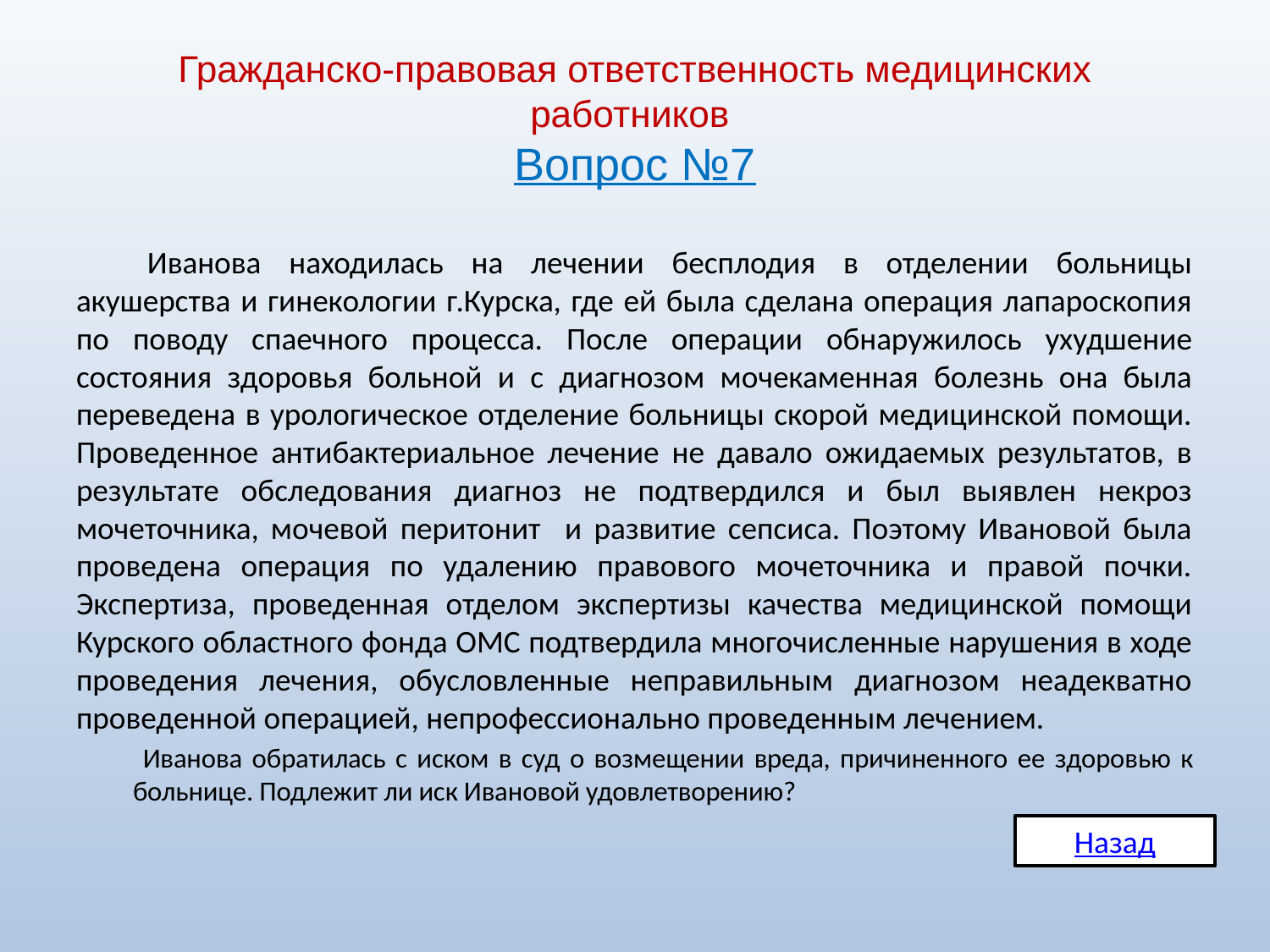

# Гражданско-правовая ответственность медицинских работников Вопрос №7
	Иванова находилась на лечении бесплодия в отделении больницы акушерства и гинекологии г.Курска, где ей была сделана операция лапароскопия по поводу спаечного процесса. После операции обнаружилось ухудшение состояния здоровья больной и с диагнозом мочекаменная болезнь она была переведена в урологическое отделение больницы скорой медицинской помощи. Проведенное антибактериальное лечение не давало ожидаемых результатов, в результате обследования диагноз не подтвердился и был выявлен некроз мочеточника, мочевой перитонит  и развитие сепсиса. Поэтому Ивановой была проведена операция по удалению правового мочеточника и правой почки. Экспертиза, проведенная отделом экспертизы качества медицинской помощи Курского областного фонда ОМС подтвердила многочисленные нарушения в ходе проведения лечения, обусловленные неправильным диагнозом неадекватно проведенной операцией, непрофессионально проведенным лечением.
	 Иванова обратилась с иском в суд о возмещении вреда, причиненного ее здоровью к больнице. Подлежит ли иск Ивановой удовлетворению?

Назад